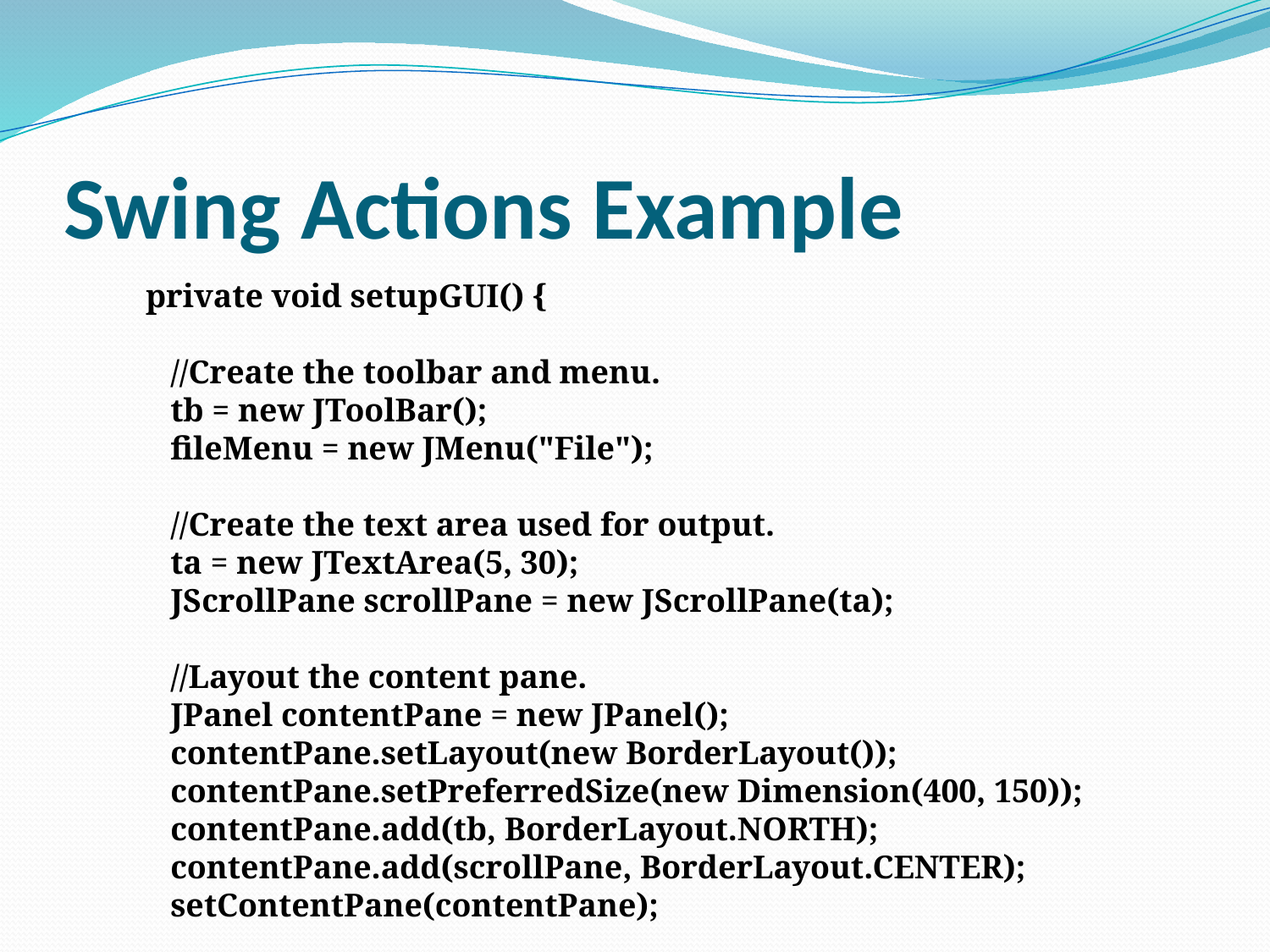

# Swing Actions Example
 private void setupGUI() {

    //Create the toolbar and menu.
    tb = new JToolBar();
    fileMenu = new JMenu("File");

    //Create the text area used for output.
    ta = new JTextArea(5, 30);
    JScrollPane scrollPane = new JScrollPane(ta);

    //Layout the content pane.
    JPanel contentPane = new JPanel();
    contentPane.setLayout(new BorderLayout());
    contentPane.setPreferredSize(new Dimension(400, 150));
    contentPane.add(tb, BorderLayout.NORTH);
    contentPane.add(scrollPane, BorderLayout.CENTER);
    setContentPane(contentPane);